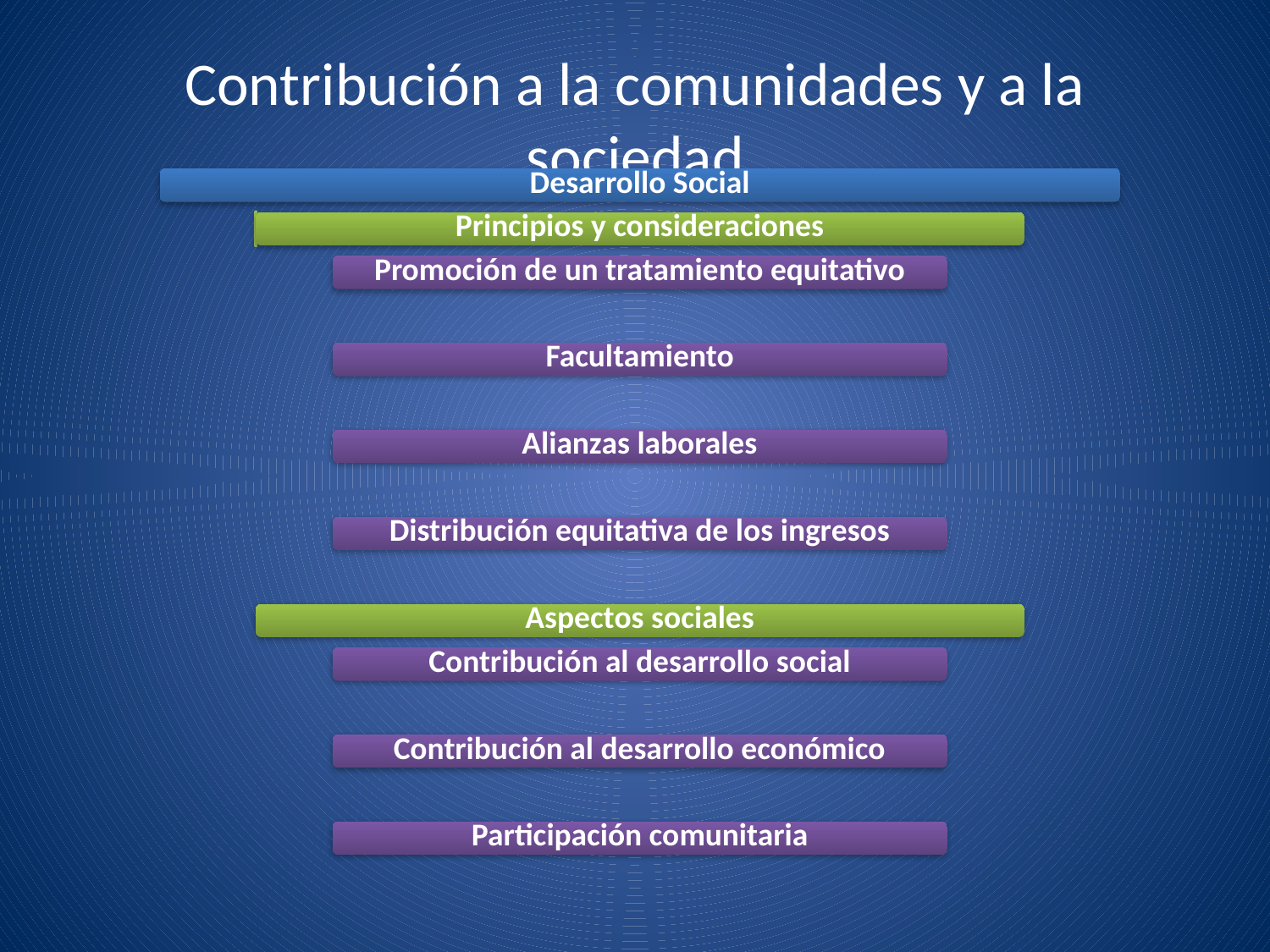

# Contribución a la comunidades y a la sociedad
Desarrollo Social
Principios y consideraciones
Promoción de un tratamiento equitativo
Facultamiento
Aspectos sociales
Contribución al desarrollo social
Distribución equitativa de los ingresos
Alianzas laborales
Participación comunitaria
Contribución al desarrollo económico